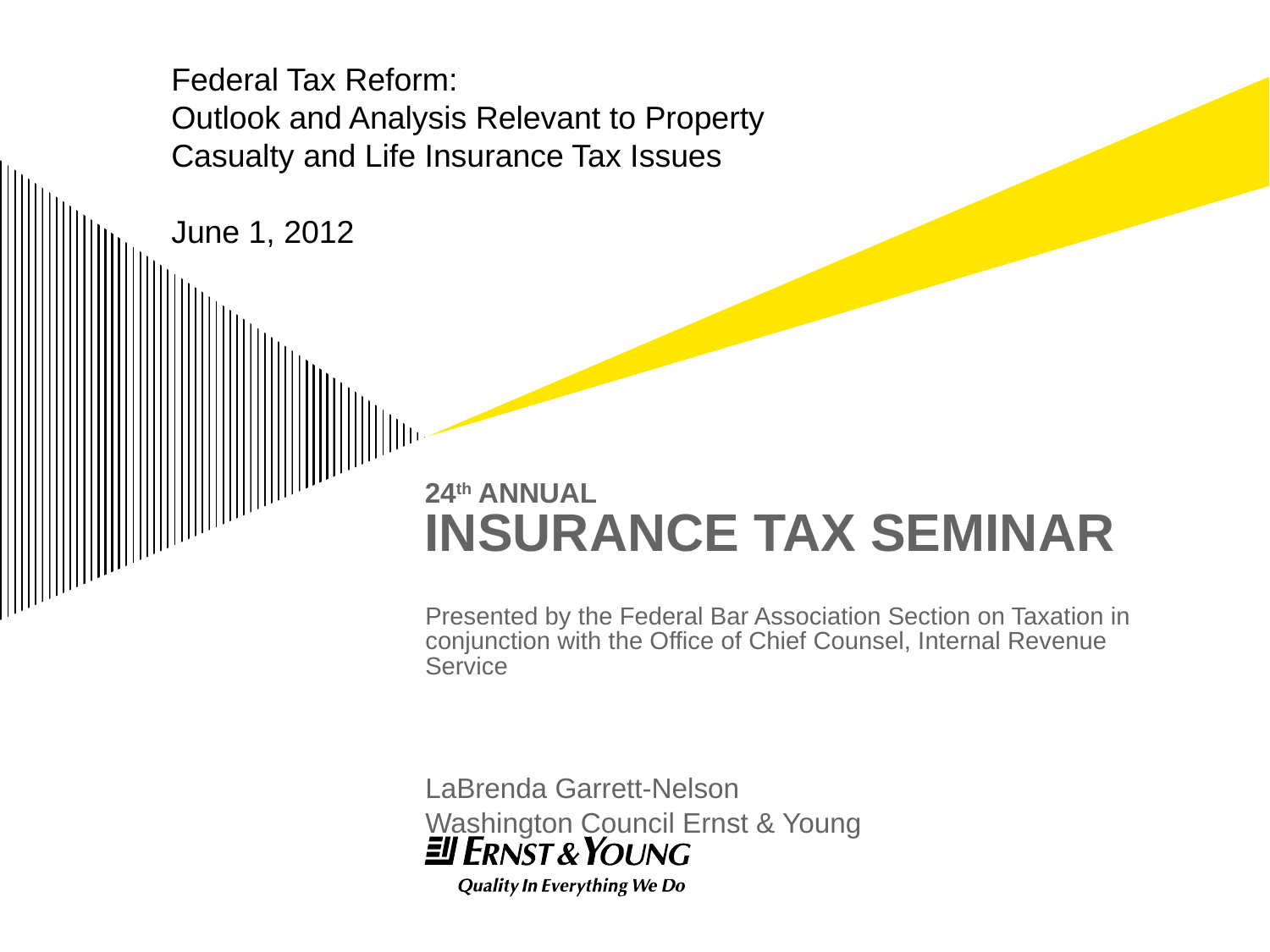

Federal Tax Reform:
Outlook and Analysis Relevant to Property Casualty and Life Insurance Tax Issues

June 1, 2012
# 24th ANNUAL INSURANCE TAX SEMINAR
Presented by the Federal Bar Association Section on Taxation in conjunction with the Office of Chief Counsel, Internal Revenue Service

LaBrenda Garrett-Nelson
Washington Council Ernst & Young